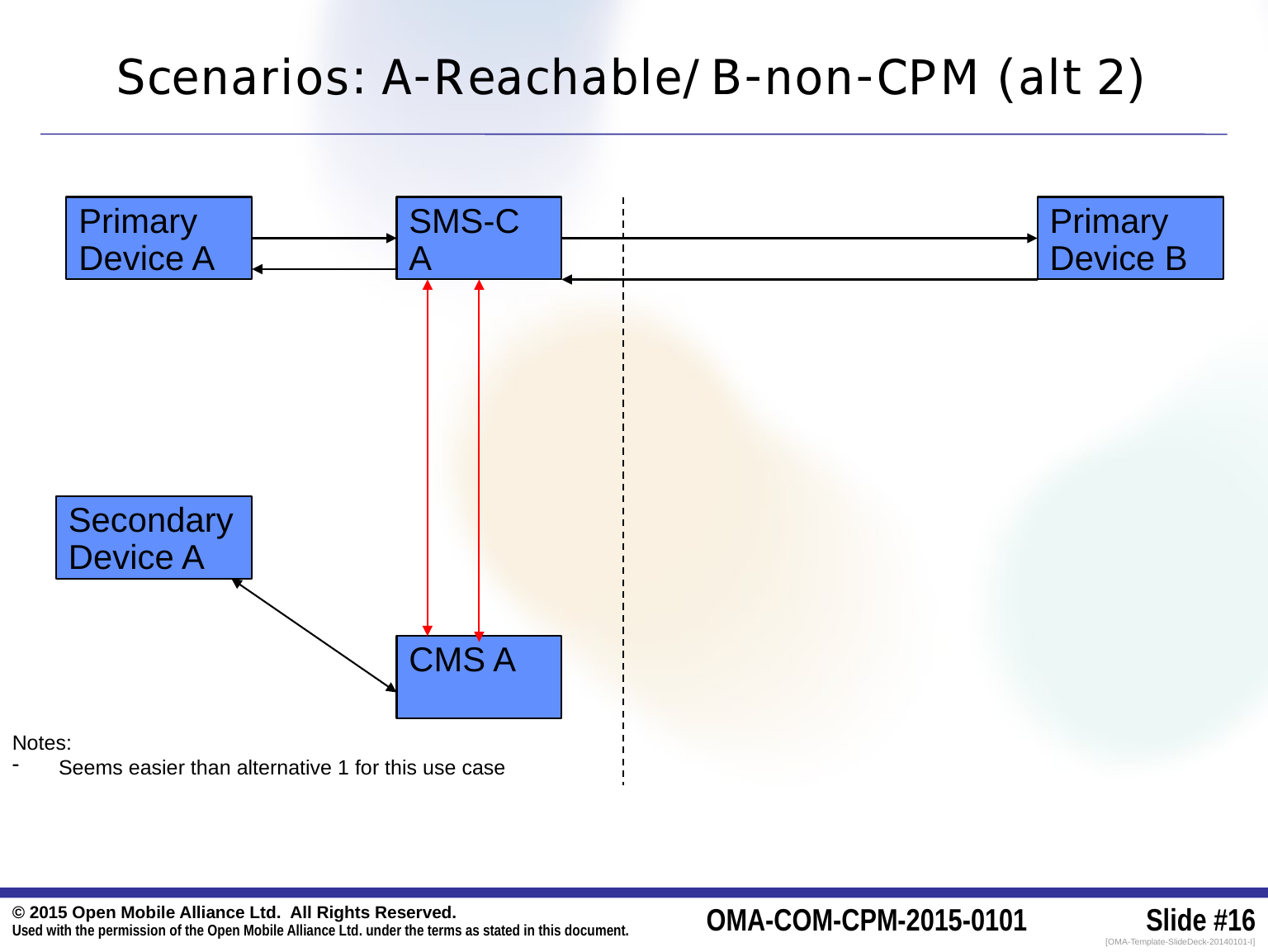

# Scenarios: A-Reachable/B-non-CPM (alt 2)
Primary Device A
SMS-C A
Primary Device B
Secondary Device A
CMS A
Notes:
Seems easier than alternative 1 for this use case